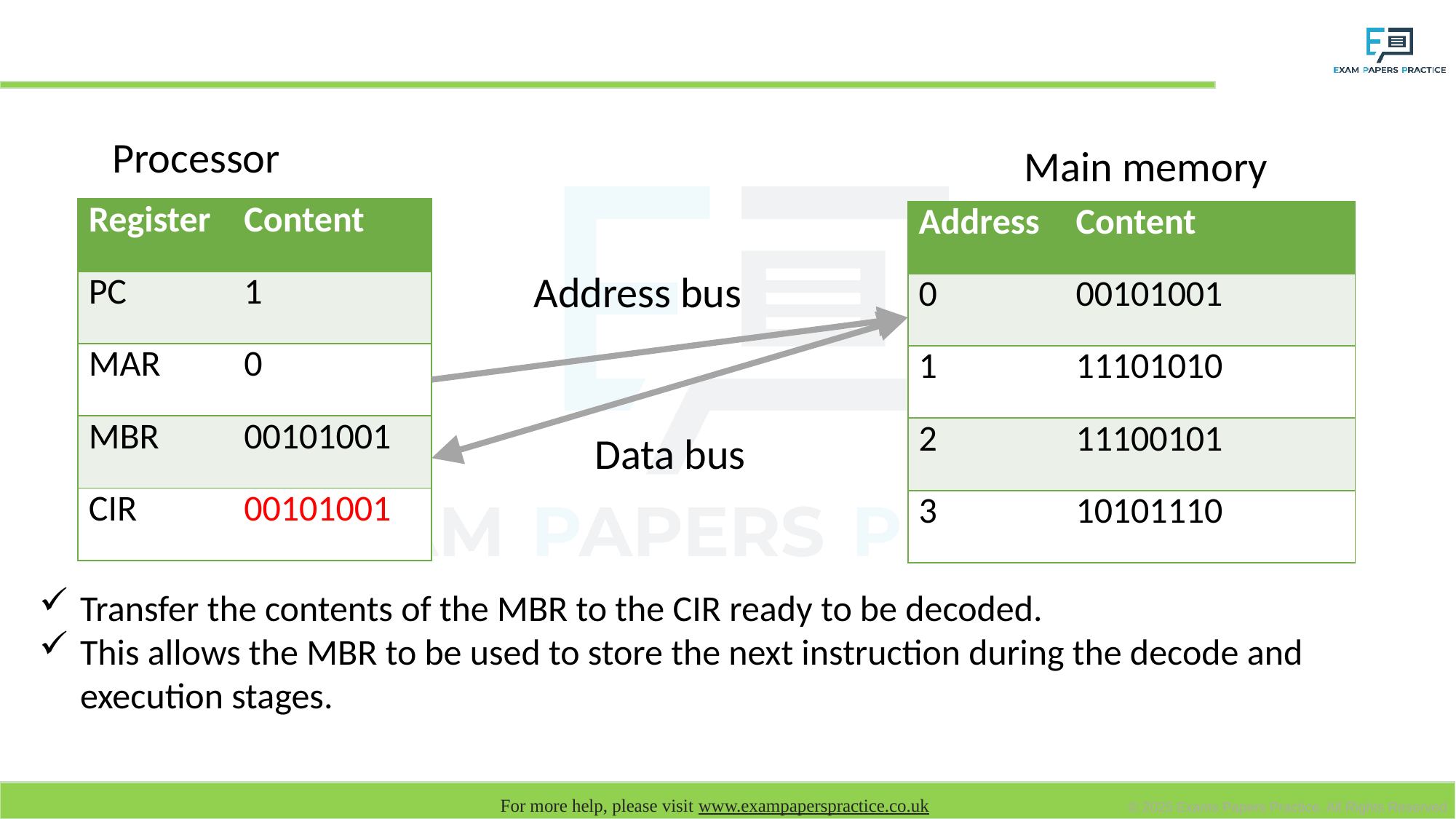

# Fetch:  CIR ← [MBR]
Processor
Main memory
| Register | Content |
| --- | --- |
| PC | 1 |
| MAR | 0 |
| MBR | 00101001 |
| CIR | 00101001 |
| Address | Content |
| --- | --- |
| 0 | 00101001 |
| 1 | 11101010 |
| 2 | 11100101 |
| 3 | 10101110 |
Address bus
Data bus
Transfer the contents of the MBR to the CIR ready to be decoded.
This allows the MBR to be used to store the next instruction during the decode and execution stages.